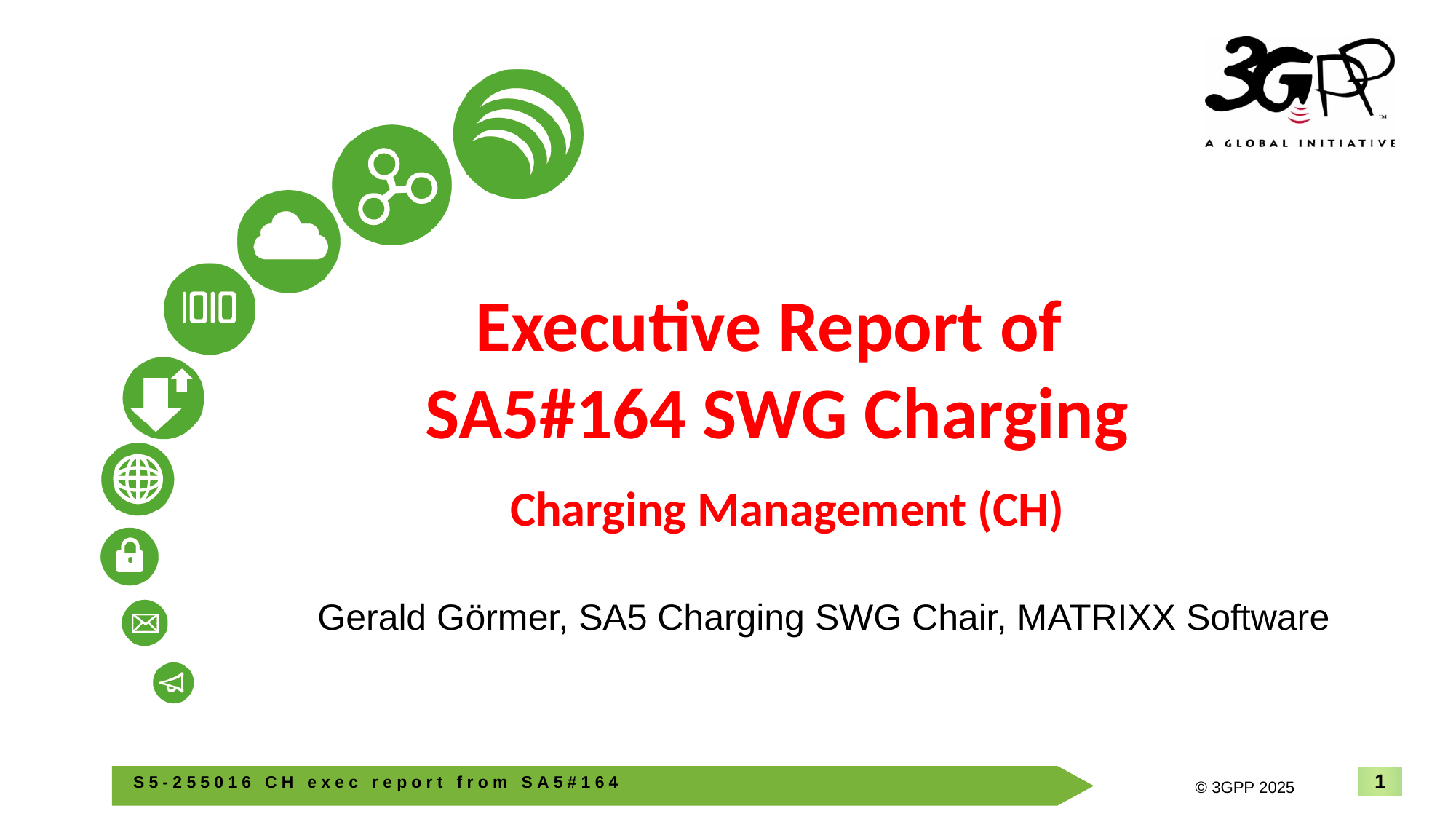

# Executive Report of SA5#164 SWG Charging Charging Management (CH)
Gerald Görmer, SA5 Charging SWG Chair, MATRIXX Software